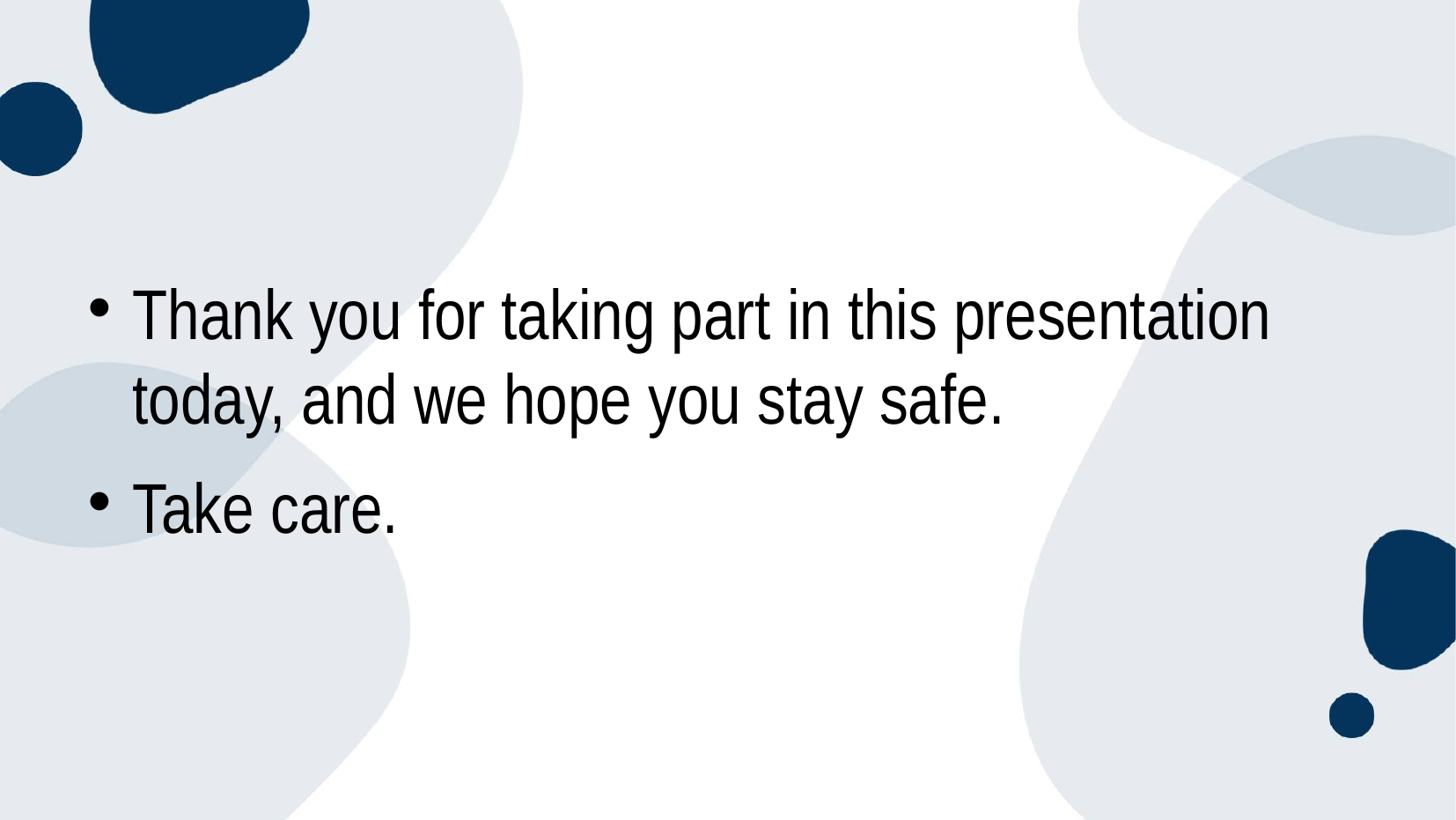

#
Thank you for taking part in this presentation today, and we hope you stay safe.
Take care.